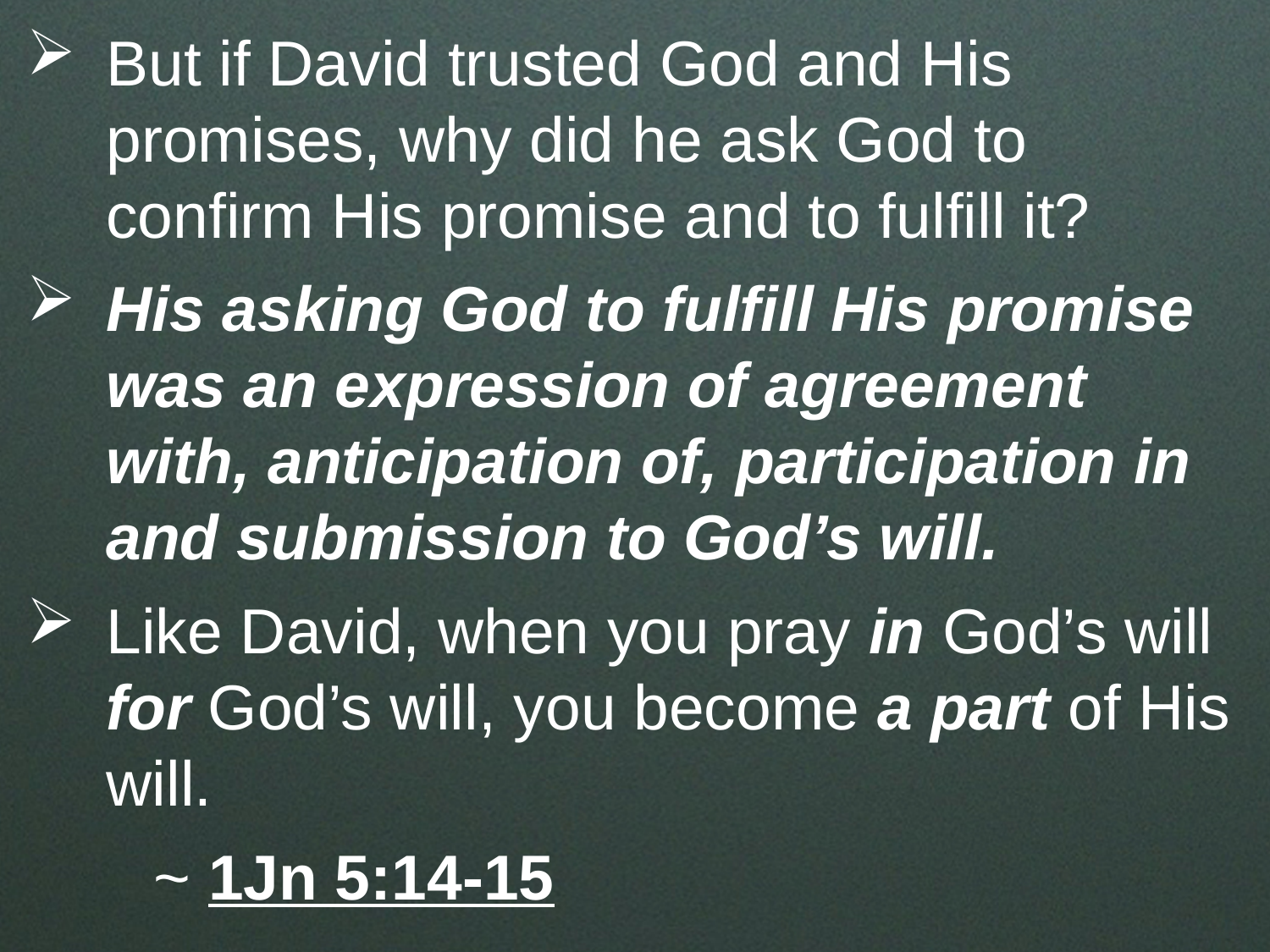

But if David trusted God and His promises, why did he ask God to confirm His promise and to fulfill it?
His asking God to fulfill His promise was an expression of agreement with, anticipation of, participation in and submission to God’s will.
Like David, when you pray in God’s will for God’s will, you become a part of His will.
	~ 1Jn 5:14-15